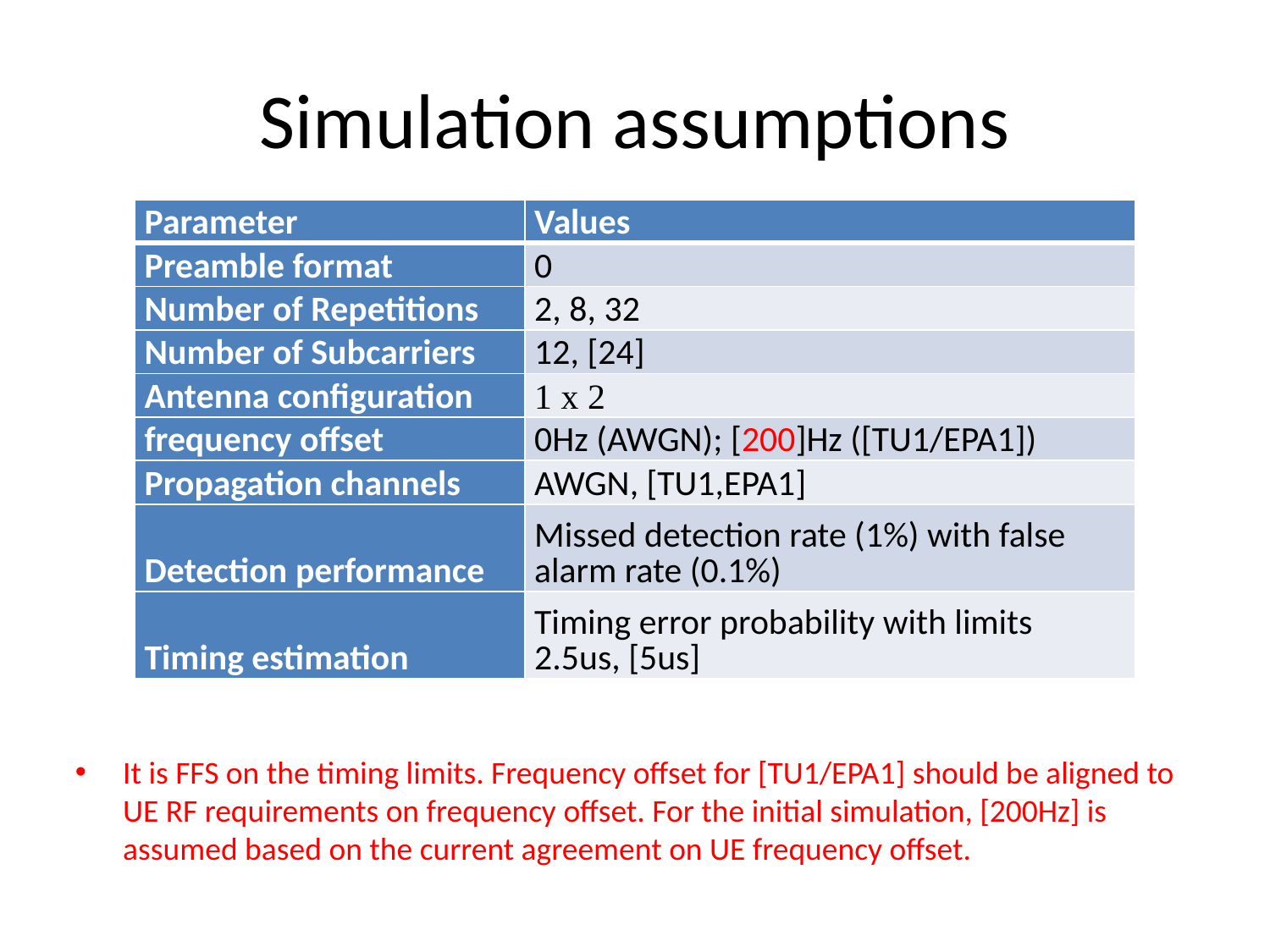

# Simulation assumptions
| Parameter | Values |
| --- | --- |
| Preamble format | 0 |
| Number of Repetitions | 2, 8, 32 |
| Number of Subcarriers | 12, [24] |
| Antenna configuration | 1 x 2 |
| frequency offset | 0Hz (AWGN); [200]Hz ([TU1/EPA1]) |
| Propagation channels | AWGN, [TU1,EPA1] |
| Detection performance | Missed detection rate (1%) with false alarm rate (0.1%) |
| Timing estimation | Timing error probability with limits 2.5us, [5us] |
It is FFS on the timing limits. Frequency offset for [TU1/EPA1] should be aligned to UE RF requirements on frequency offset. For the initial simulation, [200Hz] is assumed based on the current agreement on UE frequency offset.